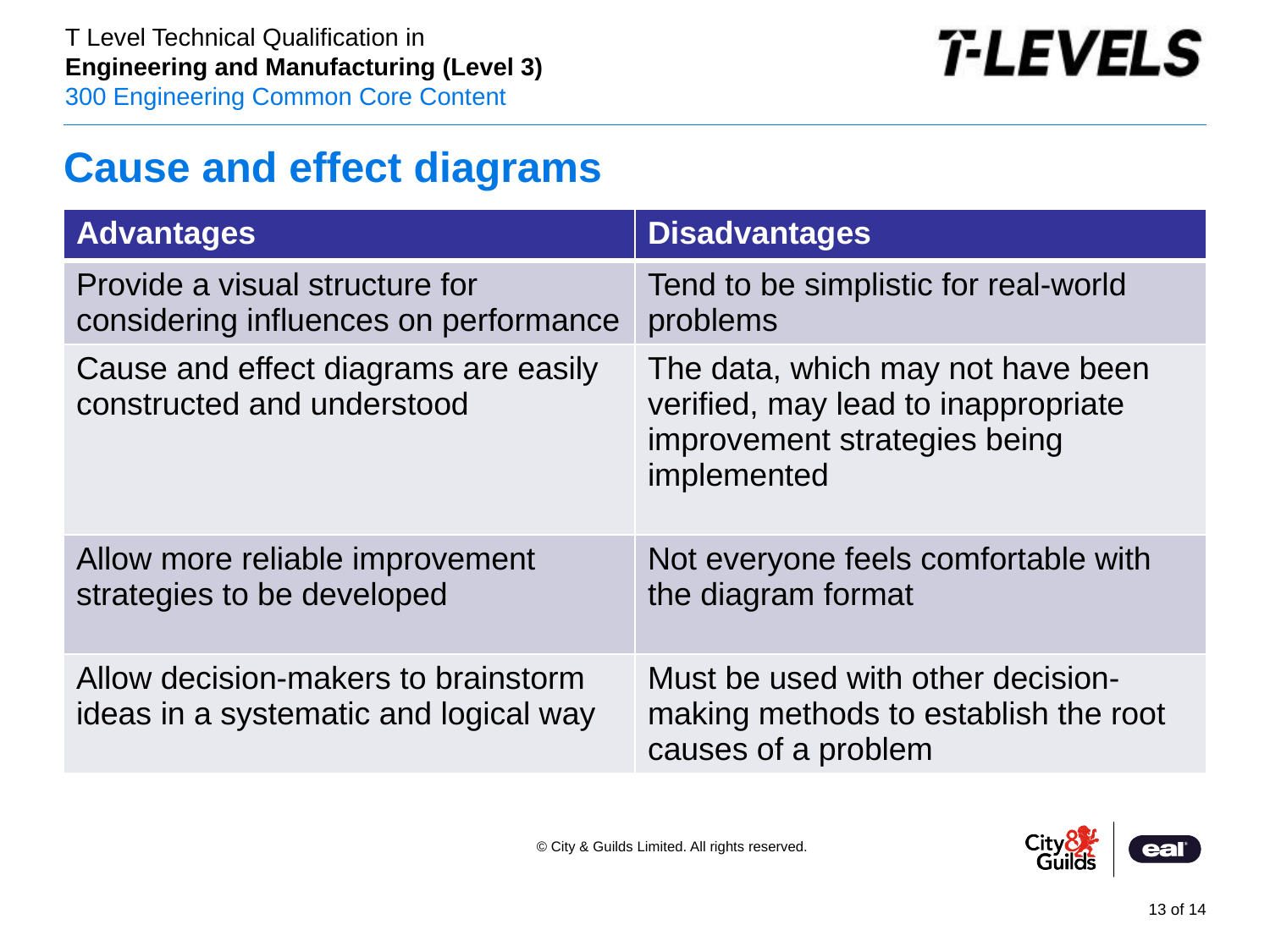

# Cause and effect diagrams
| Advantages | Disadvantages |
| --- | --- |
| Provide a visual structure for considering influences on performance | Tend to be simplistic for real-world problems |
| Cause and effect diagrams are easily constructed and understood | The data, which may not have been verified, may lead to inappropriate improvement strategies being implemented |
| Allow more reliable improvement strategies to be developed | Not everyone feels comfortable with the diagram format |
| Allow decision-makers to brainstorm ideas in a systematic and logical way | Must be used with other decision-making methods to establish the root causes of a problem |